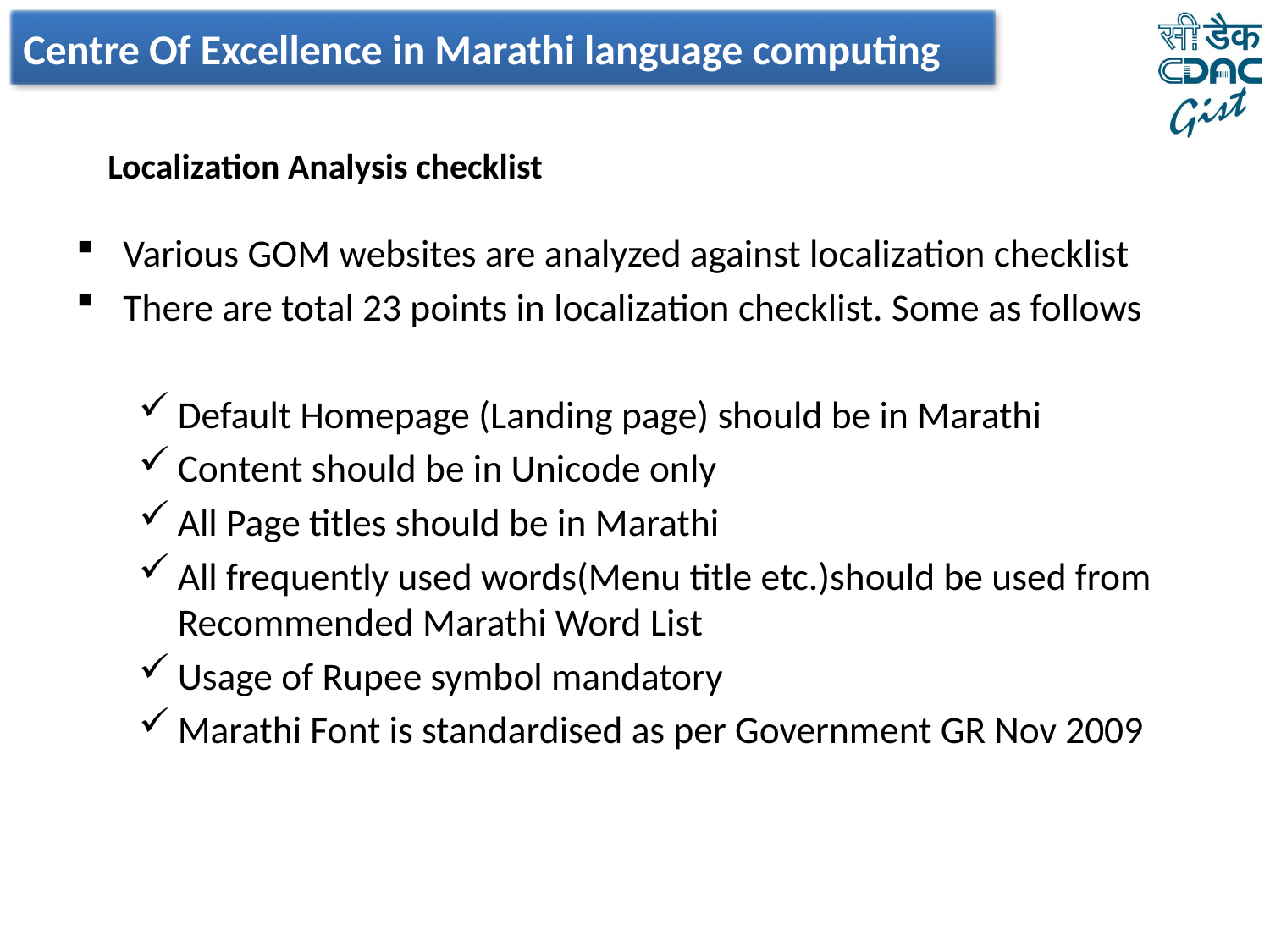

Centre Of Excellence in Marathi language computing
Localization Analysis checklist
Various GOM websites are analyzed against localization checklist
There are total 23 points in localization checklist. Some as follows

Default Homepage (Landing page) should be in Marathi
Content should be in Unicode only
All Page titles should be in Marathi
All frequently used words(Menu title etc.)should be used from Recommended Marathi Word List
Usage of Rupee symbol mandatory
Marathi Font is standardised as per Government GR Nov 2009